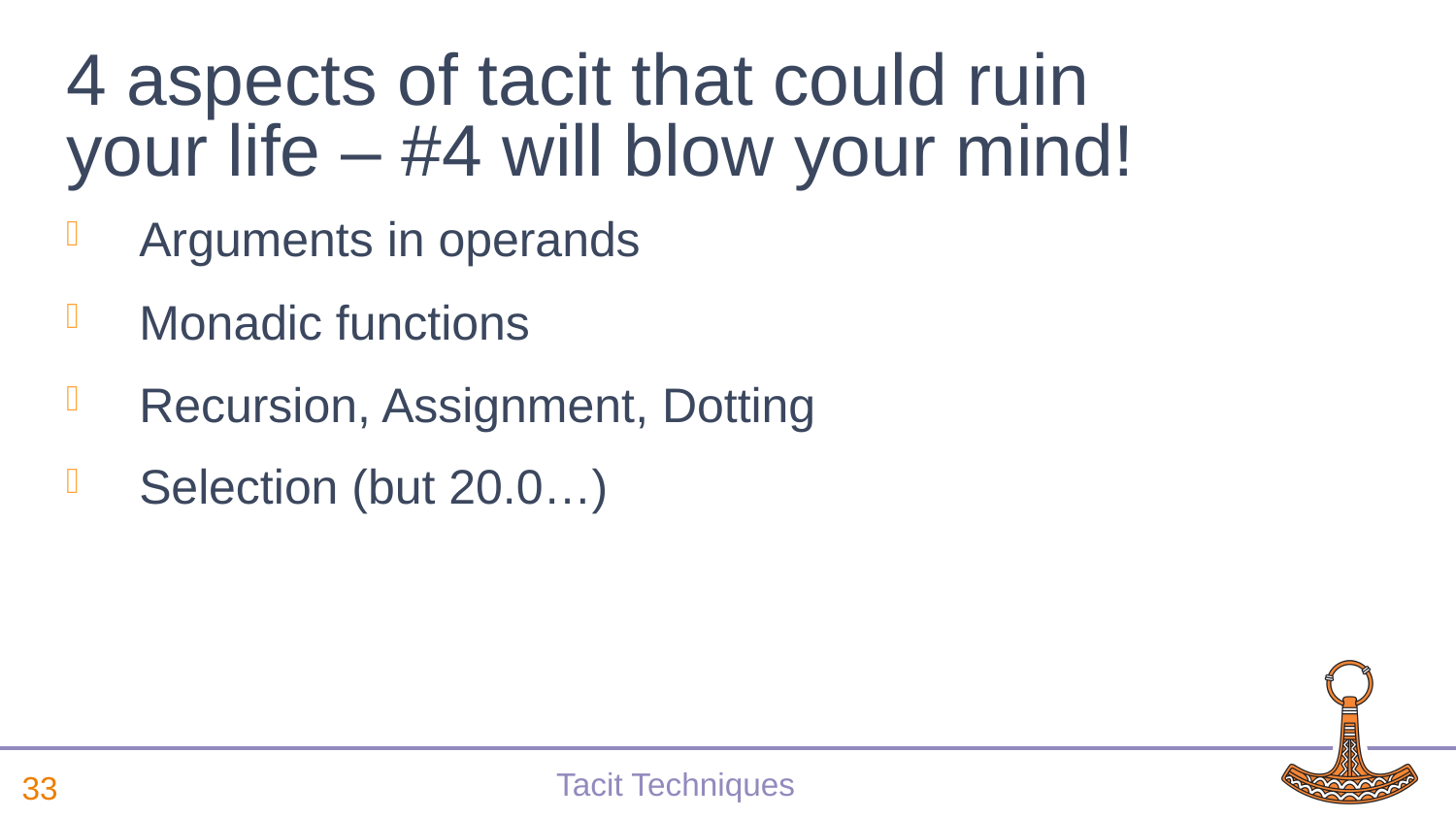

# 4 aspects of tacit that could ruin your life – #4 will blow your mind!
Arguments in operands
Monadic functions
Recursion, Assignment, Dotting
Selection (but 20.0…)